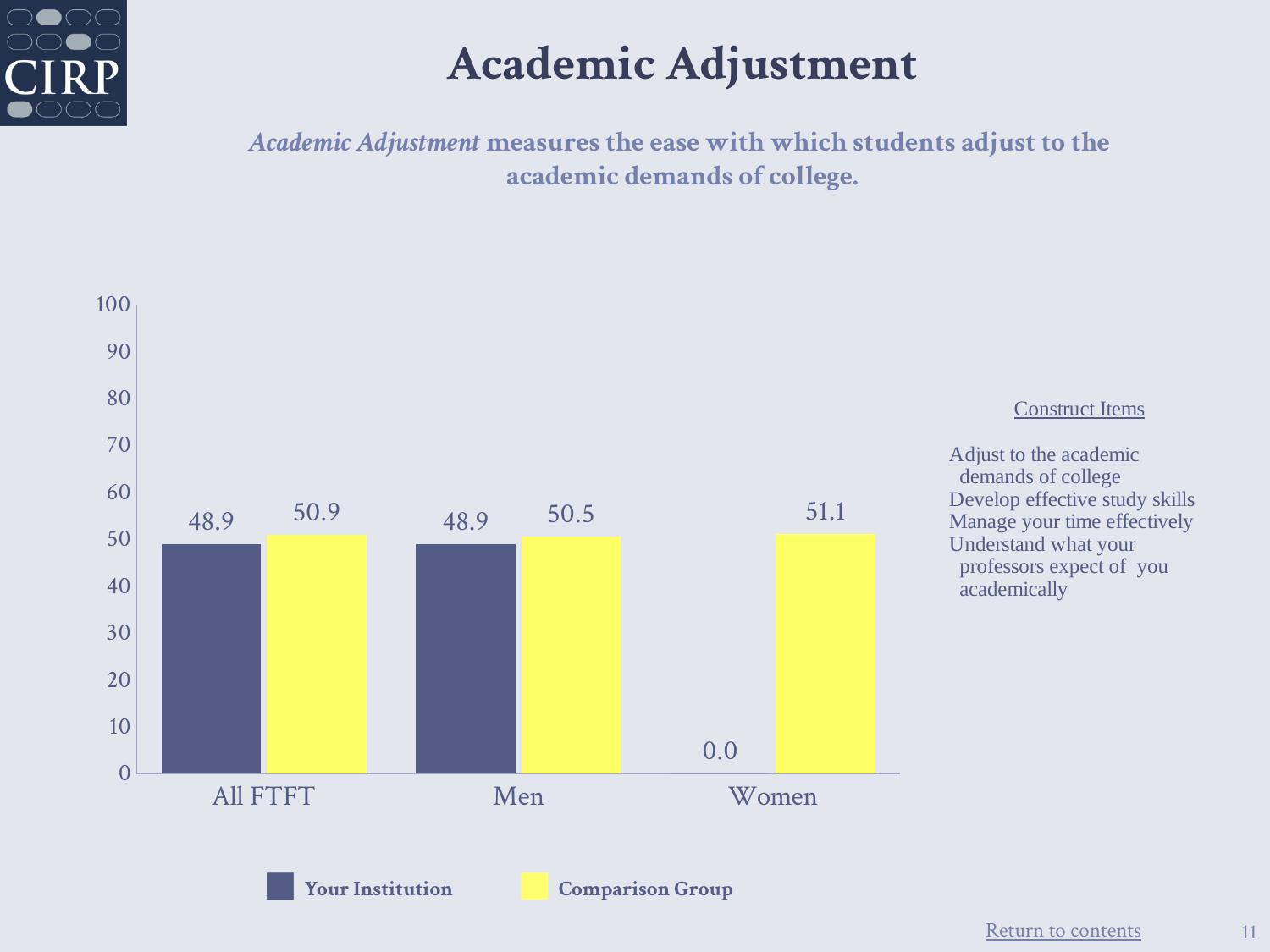

Academic Adjustment
Academic Adjustment measures the ease with which students adjust to the
academic demands of college.

### Chart

| Category | Institution | Comparison |
|---|---|---|
| All FTFT | 48.91 | 50.87 |
| Men | 48.91 | 50.52 |
| Women | 0.0 | 51.07 |
■ Your Institution
■ Comparison Group
11